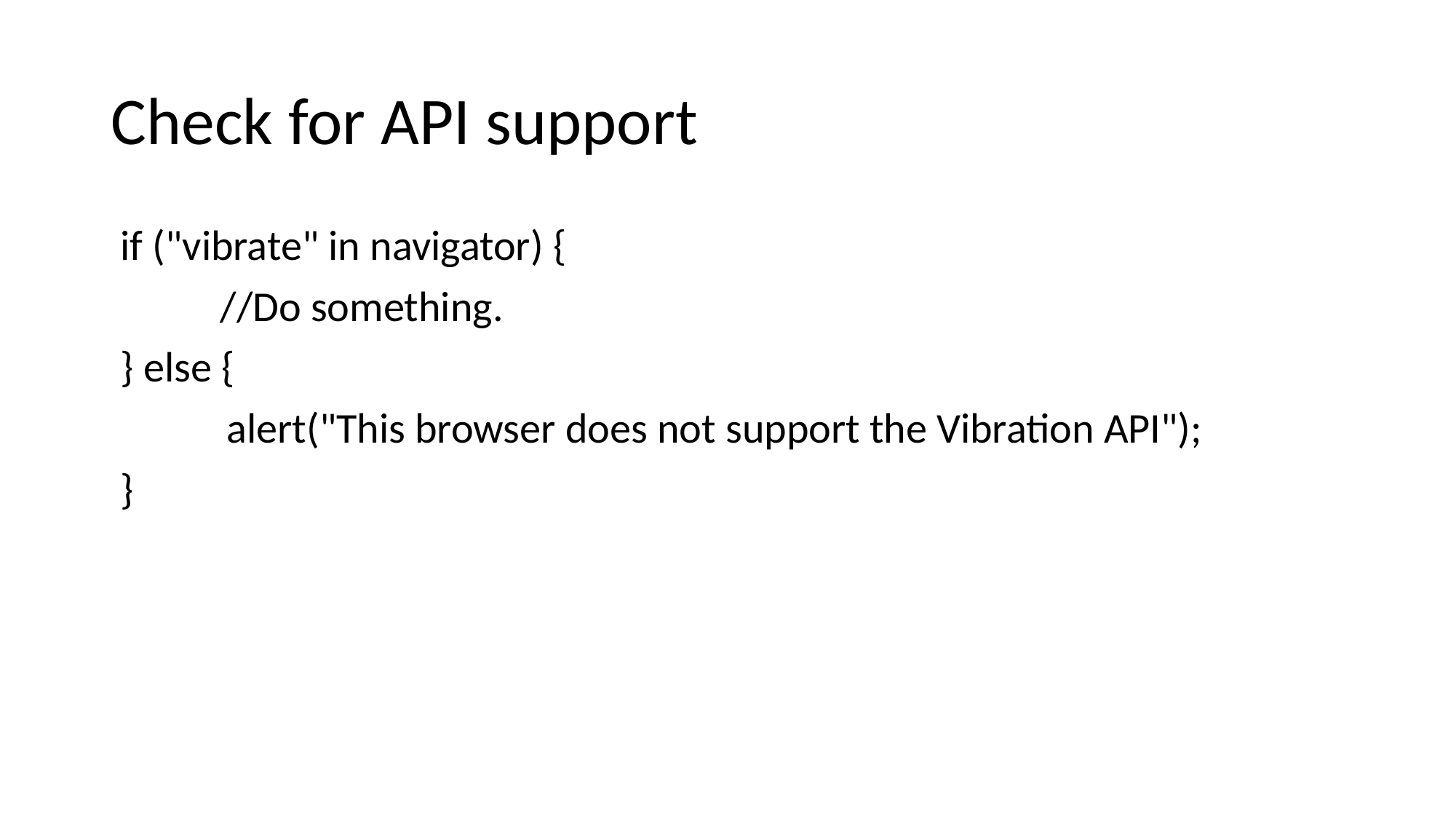

# Check for API support
 if ("vibrate" in navigator) {
	//Do something.
 } else {
            alert("This browser does not support the Vibration API");
 }